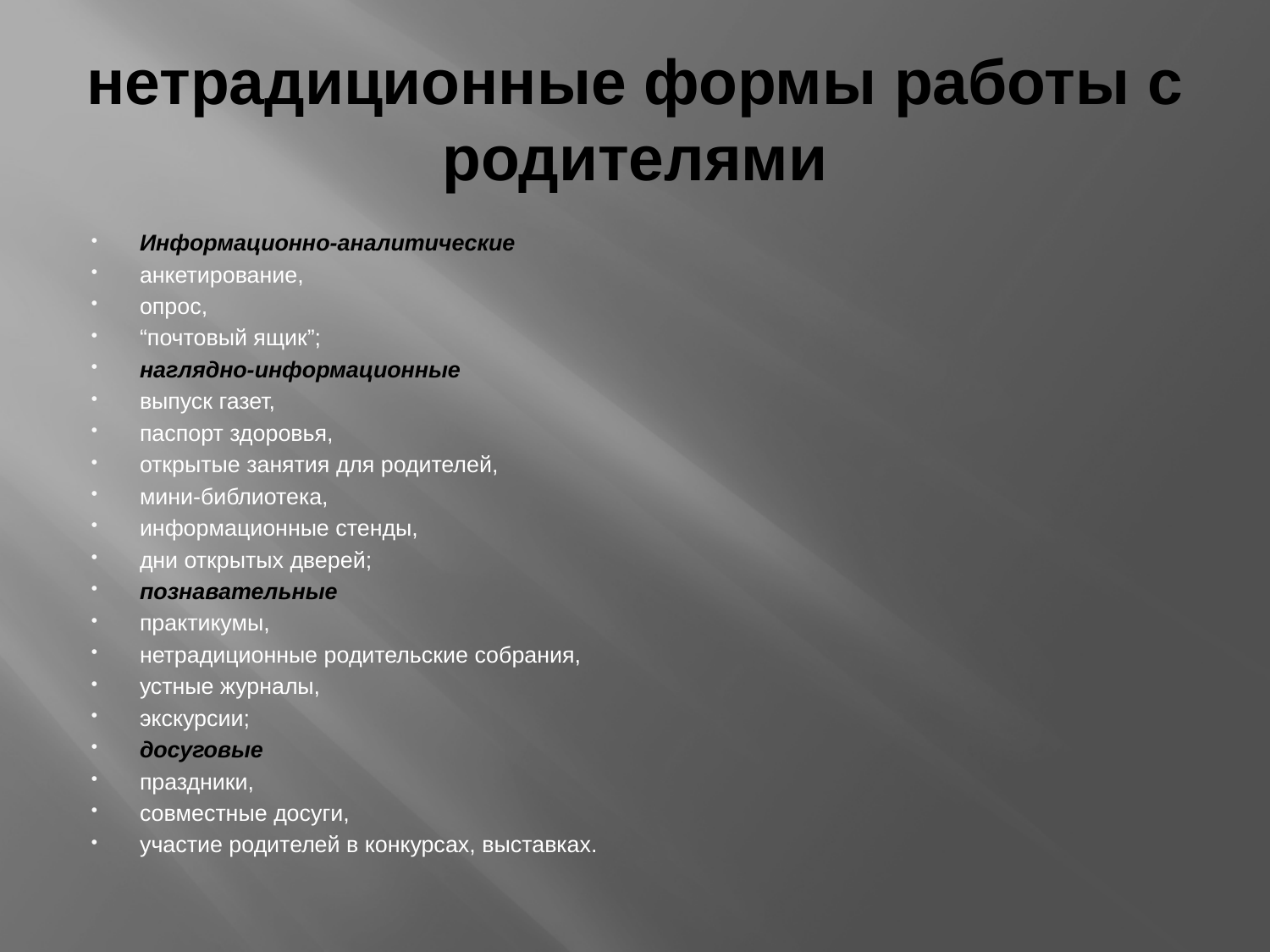

# нетрадиционные формы работы с родителями
Информационно-аналитические
анкетирование,
опрос,
“почтовый ящик”;
наглядно-информационные
выпуск газет,
паспорт здоровья,
открытые занятия для родителей,
мини-библиотека,
информационные стенды,
дни открытых дверей;
познавательные
практикумы,
нетрадиционные родительские собрания,
устные журналы,
экскурсии;
досуговые
праздники,
совместные досуги,
участие родителей в конкурсах, выставках.